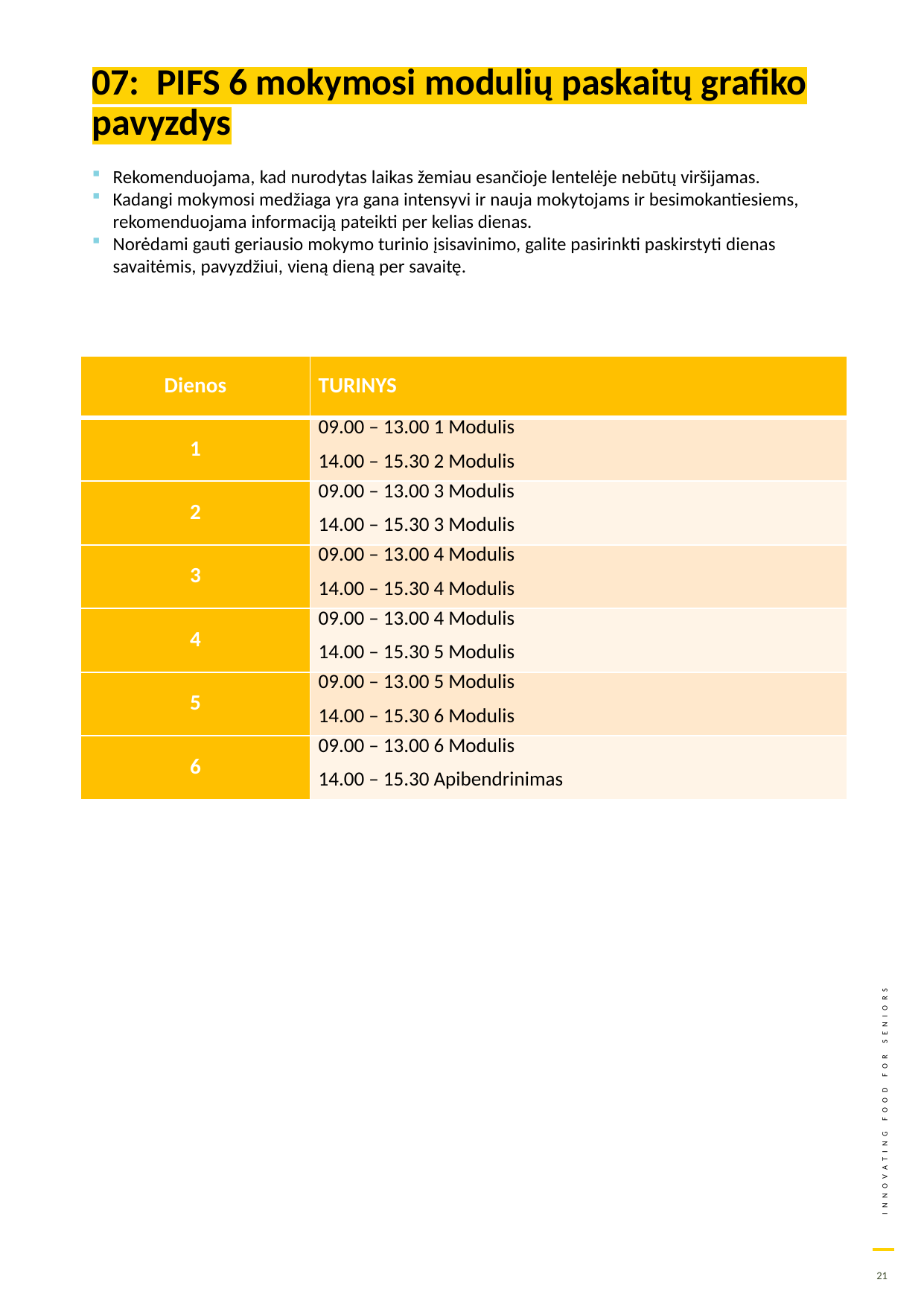

07:  PIFS 6 mokymosi modulių paskaitų grafiko pavyzdys

Rekomenduojama, kad nurodytas laikas žemiau esančioje lentelėje nebūtų viršijamas.
Kadangi mokymosi medžiaga yra gana intensyvi ir nauja mokytojams ir besimokantiesiems, rekomenduojama informaciją pateikti per kelias dienas.
Norėdami gauti geriausio mokymo turinio įsisavinimo, galite pasirinkti paskirstyti dienas savaitėmis, pavyzdžiui, vieną dieną per savaitę.
| Dienos | TURINYS |
| --- | --- |
| 1 | 09.00 – 13.00 1 Modulis 14.00 – 15.30 2 Modulis |
| 2 | 09.00 – 13.00 3 Modulis 14.00 – 15.30 3 Modulis |
| 3 | 09.00 – 13.00 4 Modulis 14.00 – 15.30 4 Modulis |
| 4 | 09.00 – 13.00 4 Modulis 14.00 – 15.30 5 Modulis |
| 5 | 09.00 – 13.00 5 Modulis 14.00 – 15.30 6 Modulis |
| 6 | 09.00 – 13.00 6 Modulis 14.00 – 15.30 Apibendrinimas |